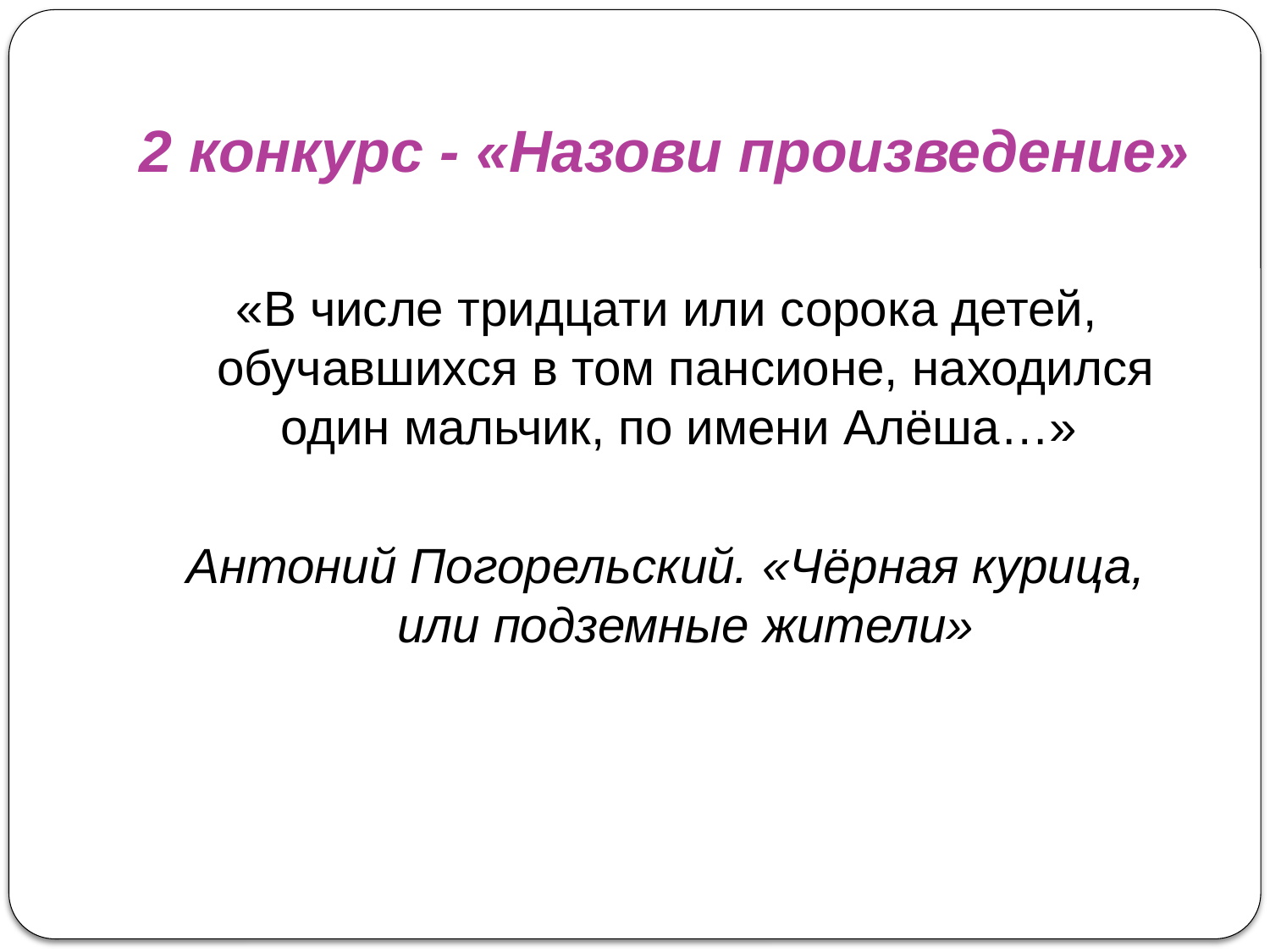

# 2 конкурс - «Назови произведение»

«В числе тридцати или сорока детей, обучавшихся в том пансионе, находился один мальчик, по имени Алёша…»

Антоний Погорельский. «Чёрная курица, или подземные жители»